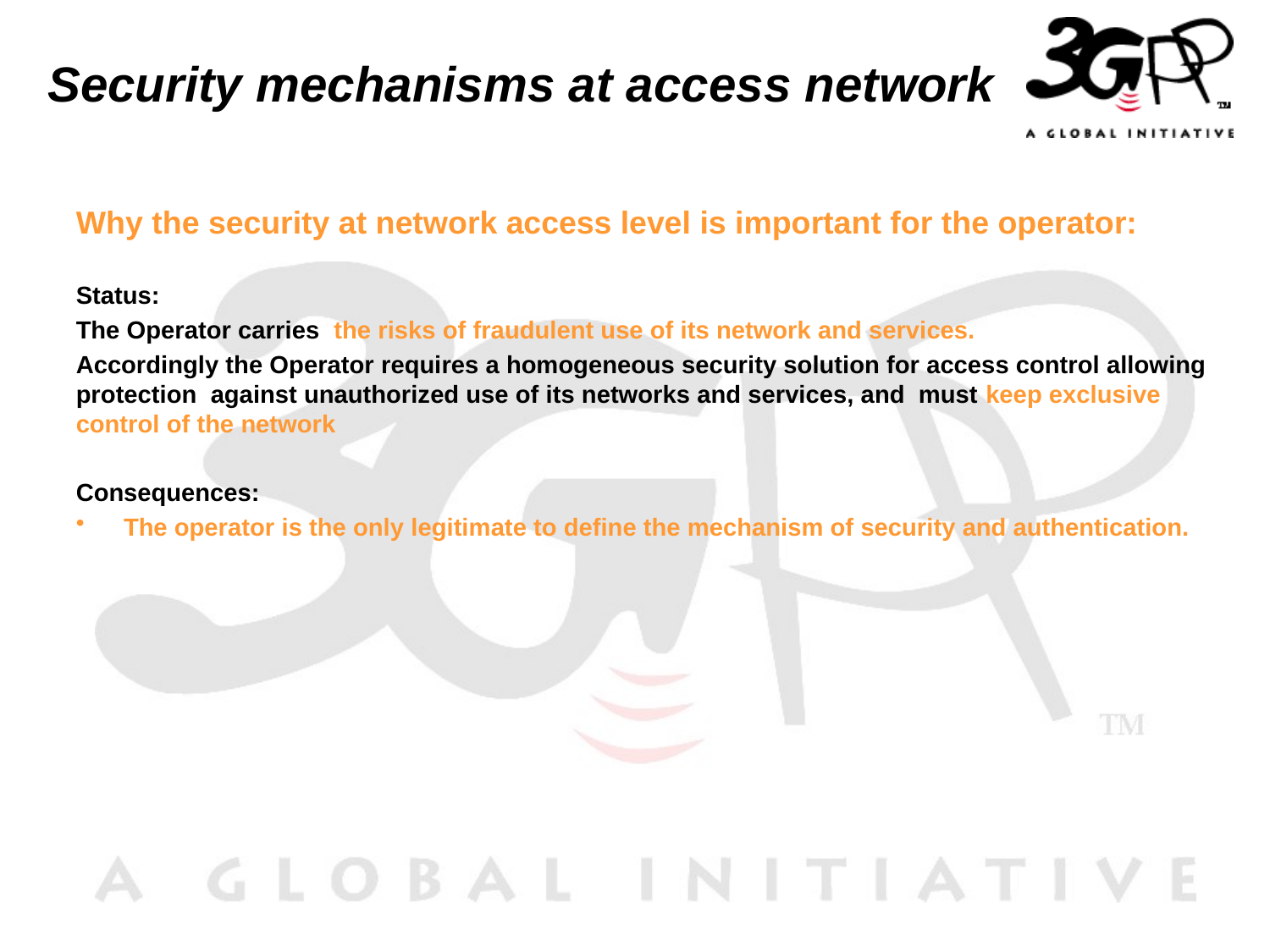

# Security mechanisms at access network
Why the security at network access level is important for the operator:

Status:
The Operator carries  the risks of fraudulent use of its network and services.
Accordingly the Operator requires a homogeneous security solution for access control allowing  protection  against unauthorized use of its networks and services, and  must keep exclusive control of the network

Consequences:
The operator is the only legitimate to define the mechanism of security and authentication.